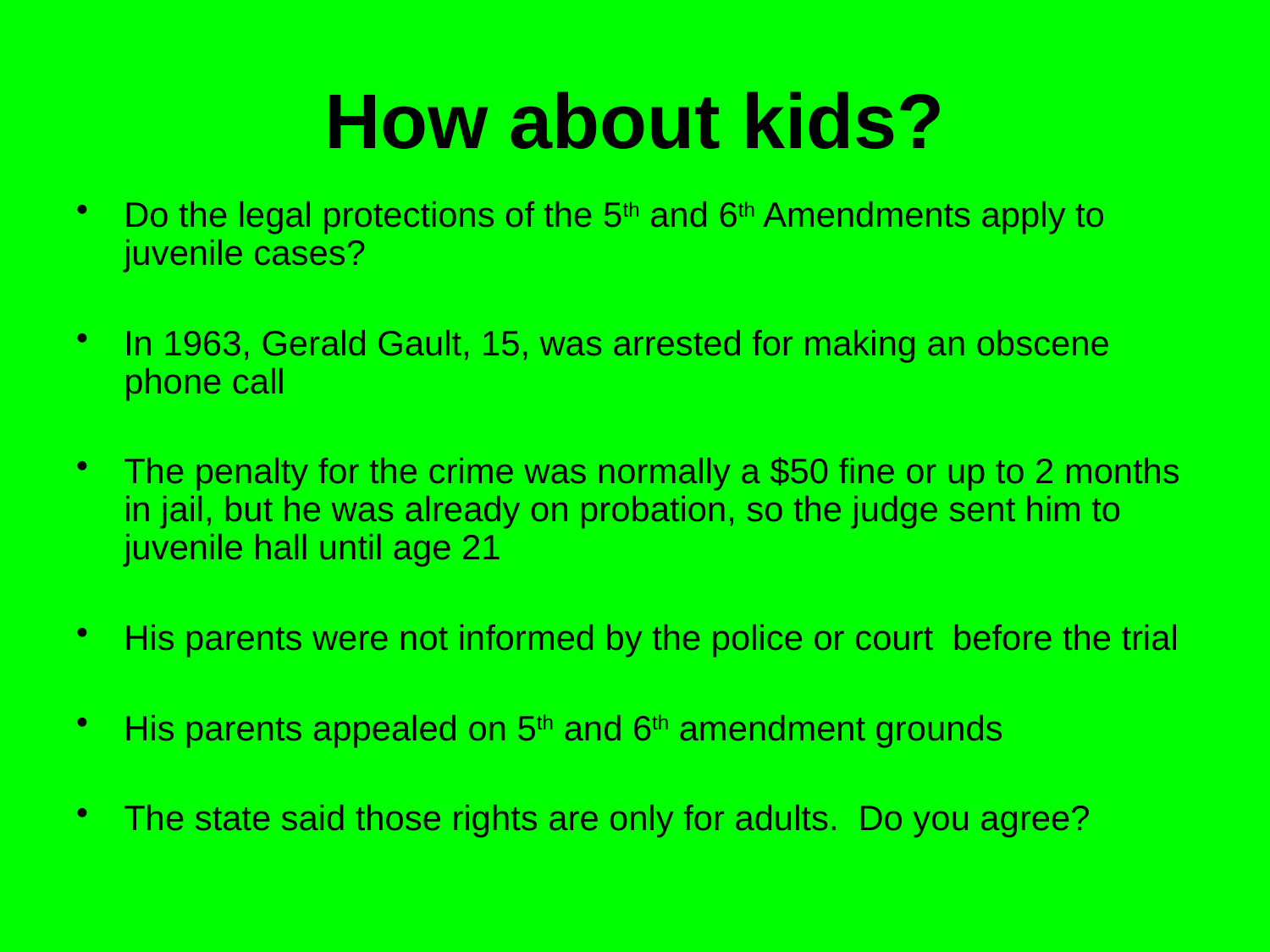

# How about kids?
Do the legal protections of the 5th and 6th Amendments apply to juvenile cases?

In 1963, Gerald Gault, 15, was arrested for making an obscene phone call

The penalty for the crime was normally a $50 fine or up to 2 months in jail, but he was already on probation, so the judge sent him to juvenile hall until age 21

His parents were not informed by the police or court  before the trial

His parents appealed on 5th and 6th amendment grounds

The state said those rights are only for adults.  Do you agree?